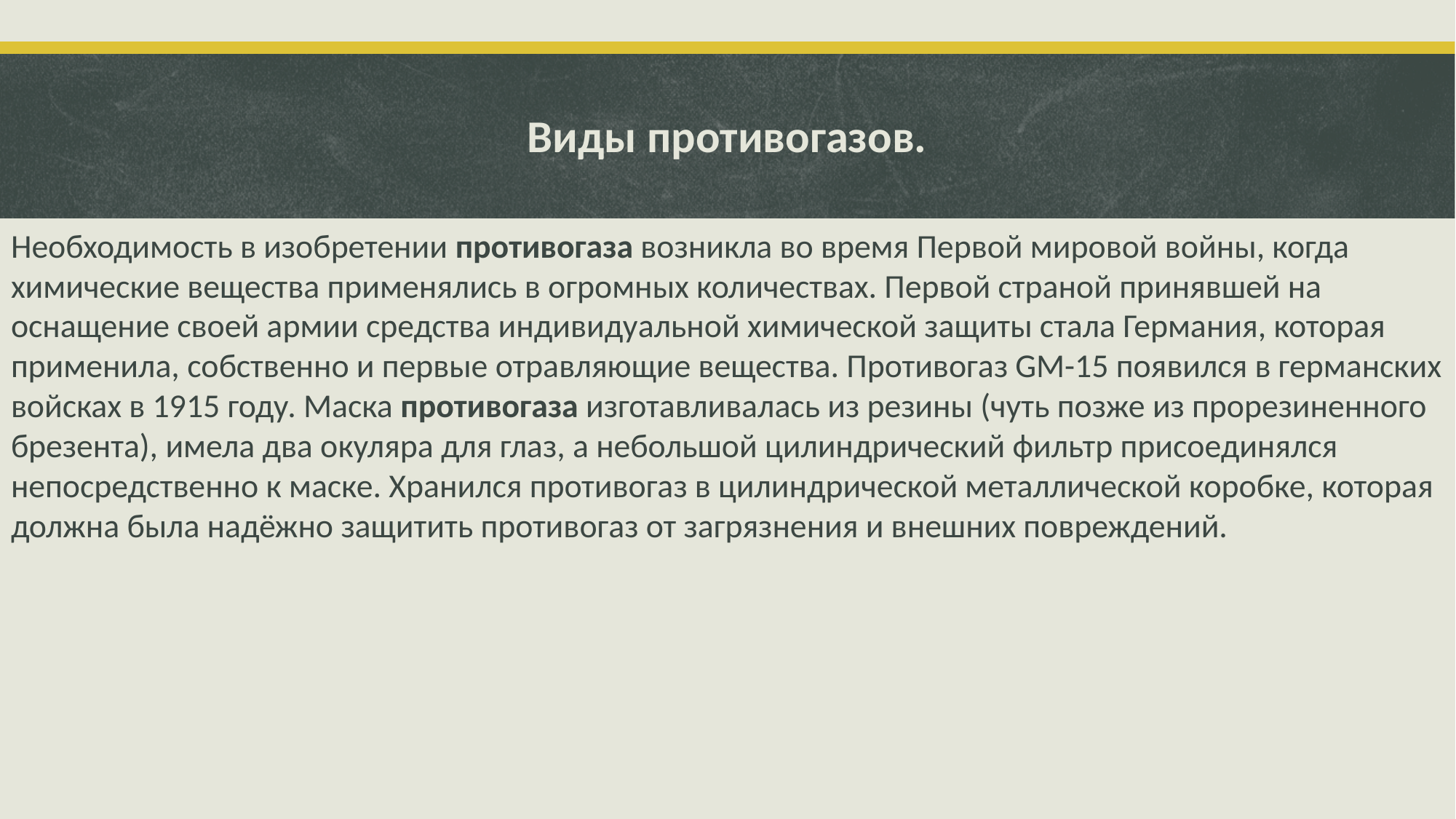

# Виды противогазов.
Необходимость в изобретении противогаза возникла во время Первой мировой войны, когда химические вещества применялись в огромных количествах. Первой страной принявшей на оснащение своей армии средства индивидуальной химической защиты стала Германия, которая применила, собственно и первые отравляющие вещества. Противогаз GM-15 появился в германских войсках в 1915 году. Маска противогаза изготавливалась из резины (чуть позже из прорезиненного брезента), имела два окуляра для глаз, а небольшой цилиндрический фильтр присоединялся непосредственно к маске. Хранился противогаз в цилиндрической металлической коробке, которая должна была надёжно защитить противогаз от загрязнения и внешних повреждений.